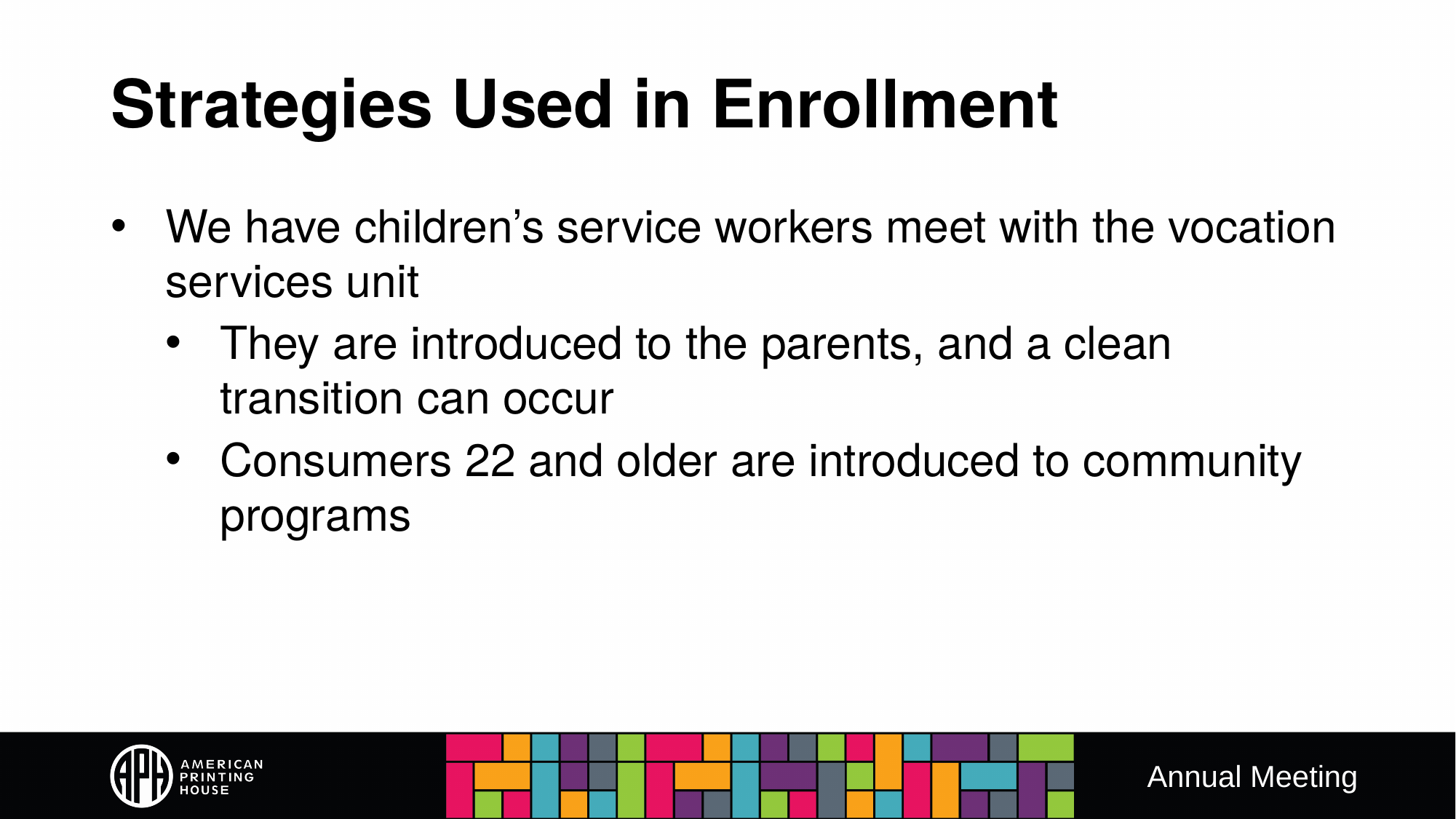

# Strategies Used in Enrollment
We have children’s service workers meet with the vocation services unit
They are introduced to the parents, and a clean transition can occur
Consumers 22 and older are introduced to community programs